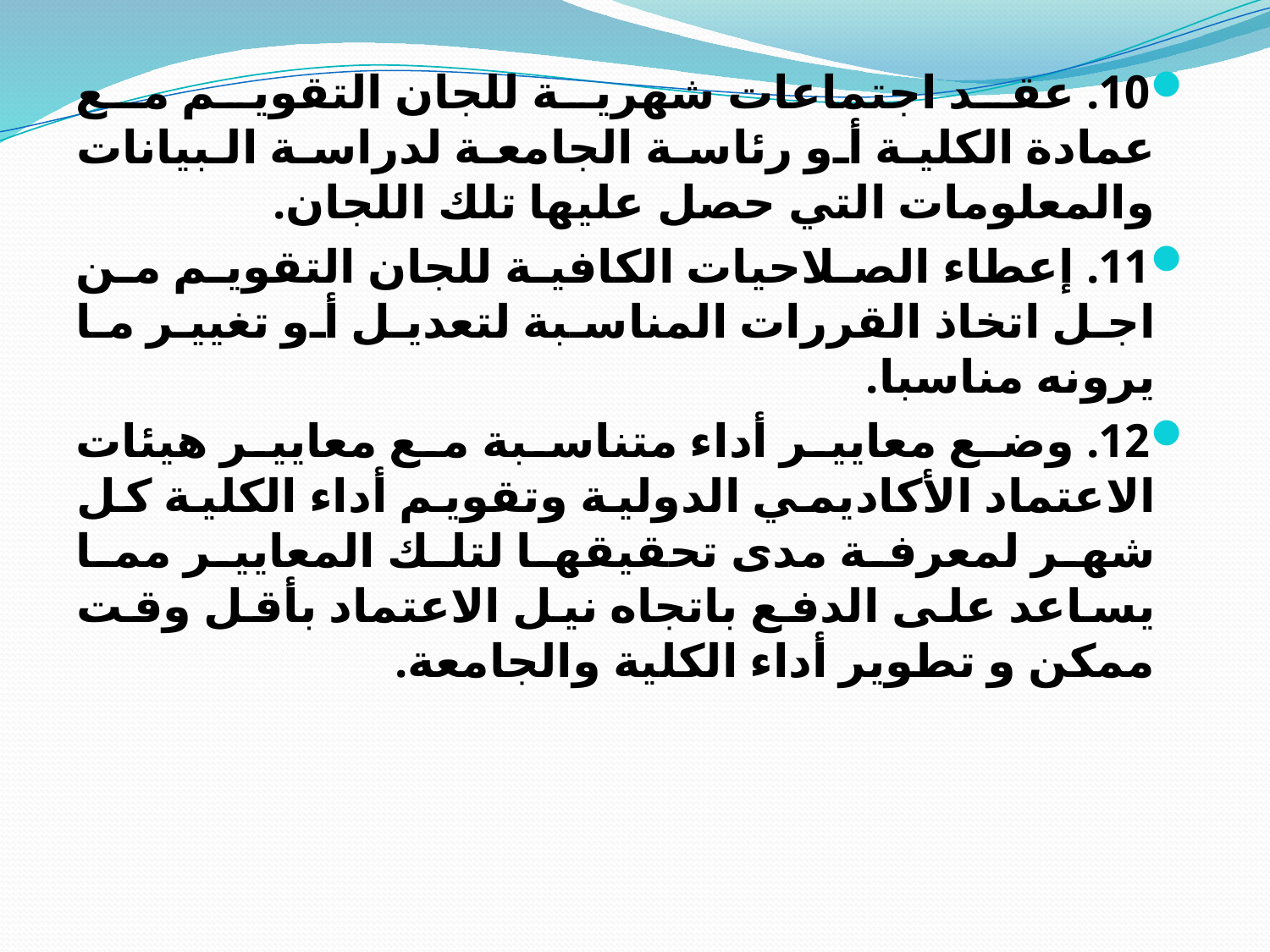

10. عقد اجتماعات شهرية للجان التقويم مع عمادة الكلية أو رئاسة الجامعة لدراسة البيانات والمعلومات التي حصل عليها تلك اللجان.
11. إعطاء الصلاحيات الكافية للجان التقويم من اجل اتخاذ القررات المناسبة لتعديل أو تغيير ما يرونه مناسبا.
12. وضع معايير أداء متناسبة مع معايير هيئات الاعتماد الأكاديمي الدولية وتقويم أداء الكلية كل شهر لمعرفة مدى تحقيقها لتلك المعايير مما يساعد على الدفع باتجاه نيل الاعتماد بأقل وقت ممكن و تطوير أداء الكلية والجامعة.